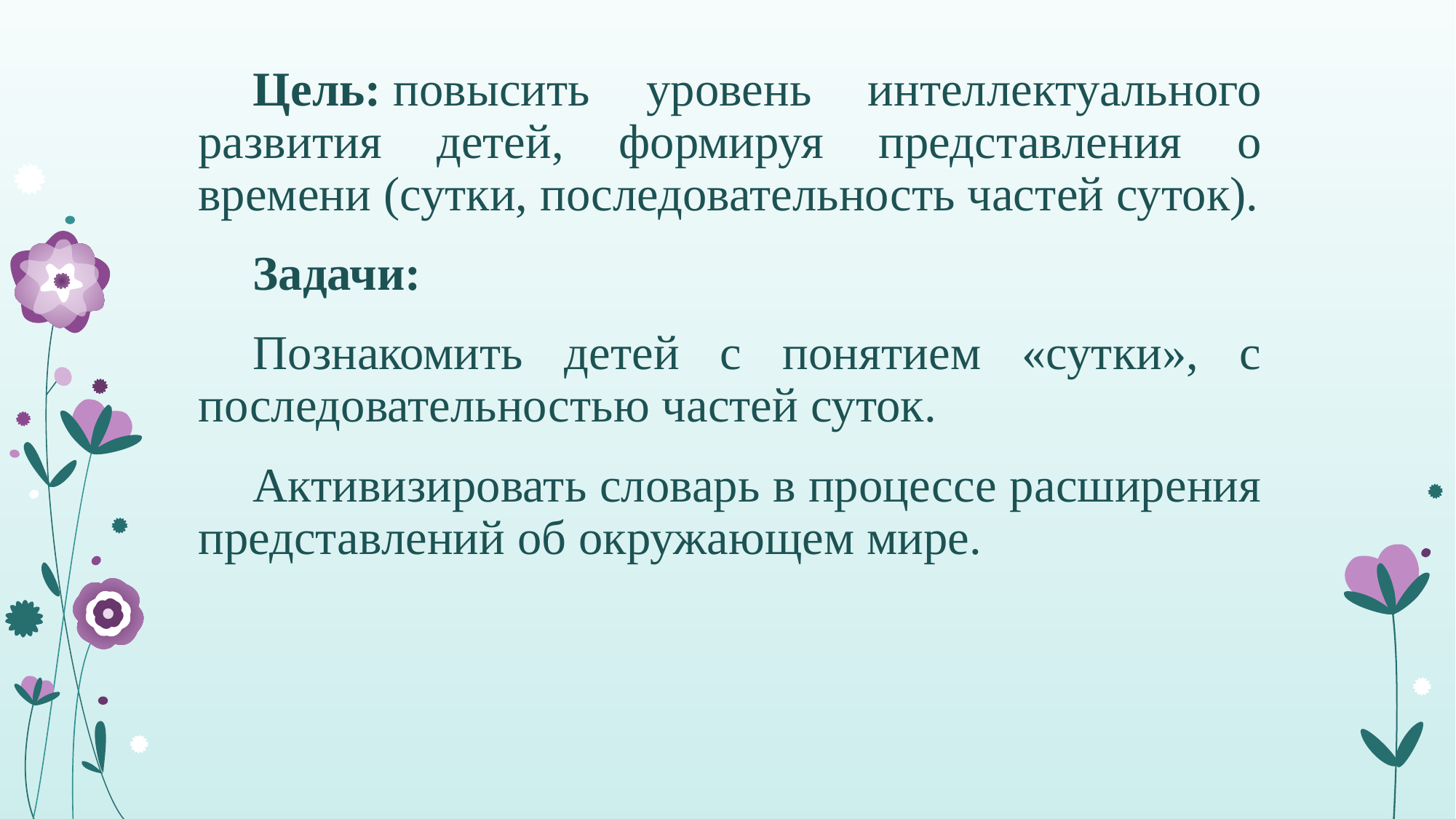

Цель: повысить уровень интеллектуального развития детей, формируя представления о времени (сутки, последовательность частей суток).
Задачи:
Познакомить детей с понятием «сутки», с последовательностью частей суток.
Активизировать словарь в процессе расширения представлений об окружающем мире.